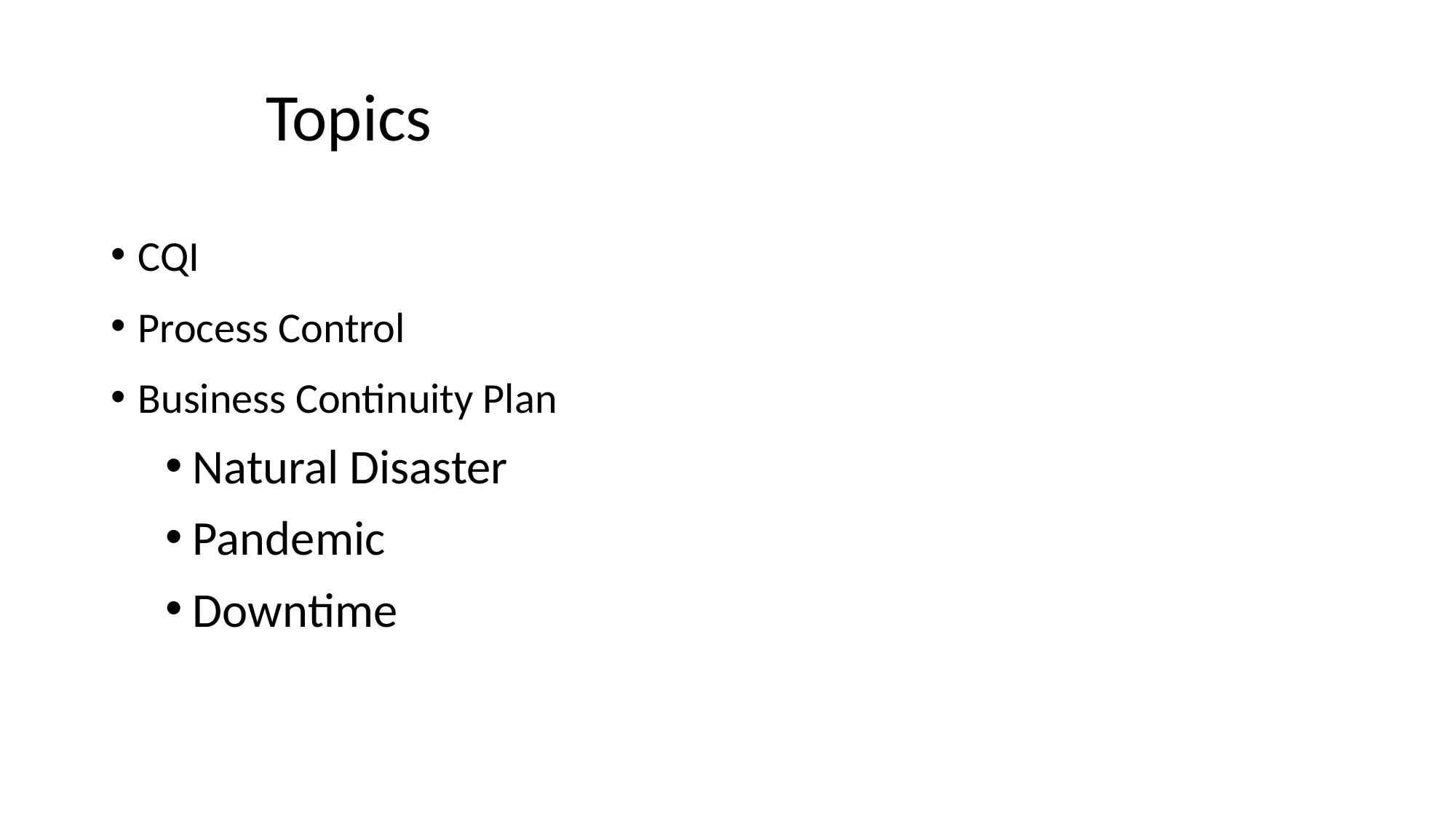

CQI
Process Control
Business Continuity Plan
Natural Disaster
Pandemic
Downtime
Topics